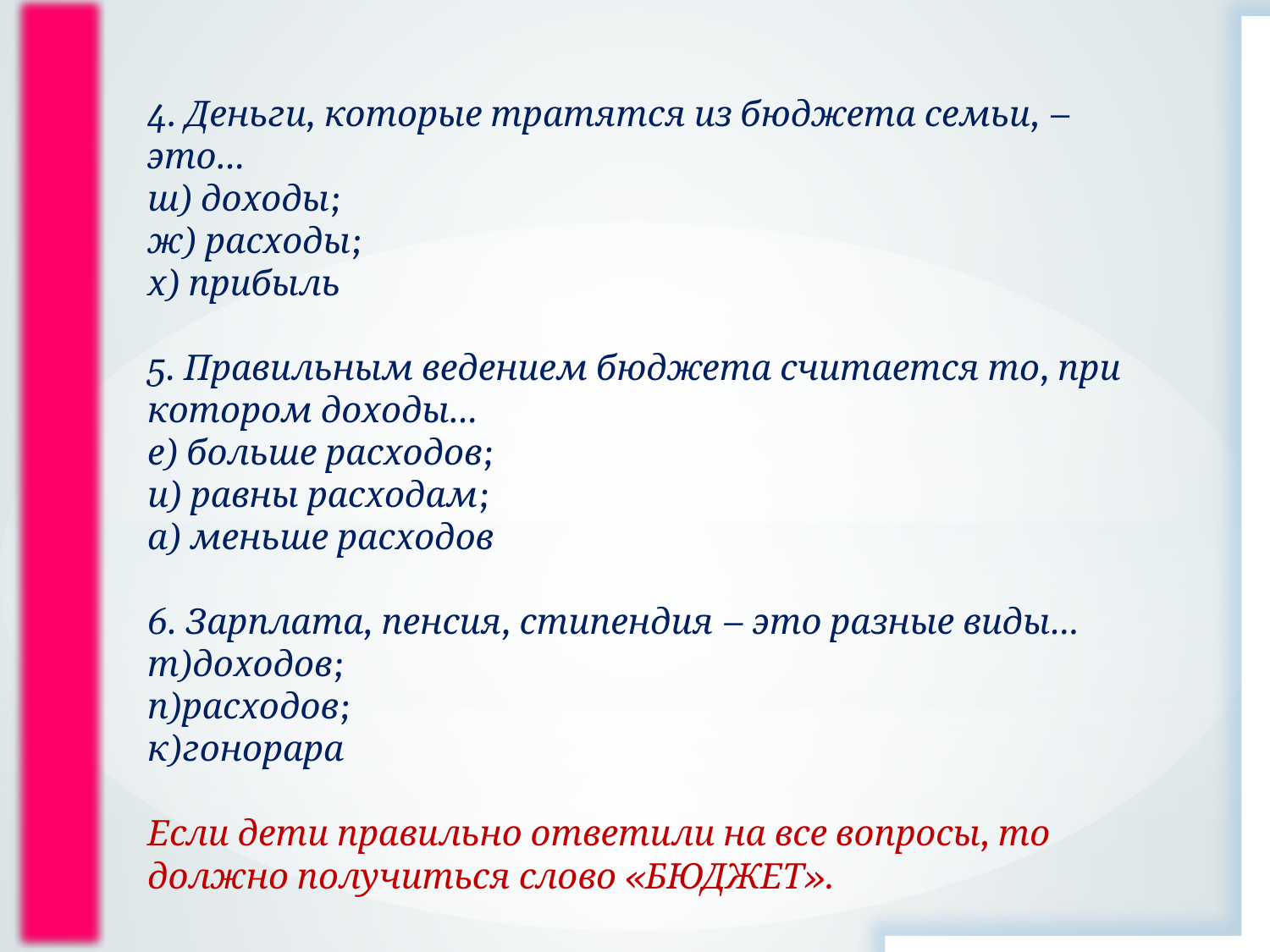

4. Деньги, которые тратятся из бюджета семьи, – это…
ш) доходы; 
ж) расходы; 
х) прибыль
5. Правильным ведением бюджета считается то, при котором доходы…
е) больше расходов; 
и) равны расходам; 
а) меньше расходов
6. Зарплата, пенсия, стипендия – это разные виды…
т)доходов; 
п)расходов; 
к)гонорара

Если дети правильно ответили на все вопросы, то должно получиться слово «БЮДЖЕТ».